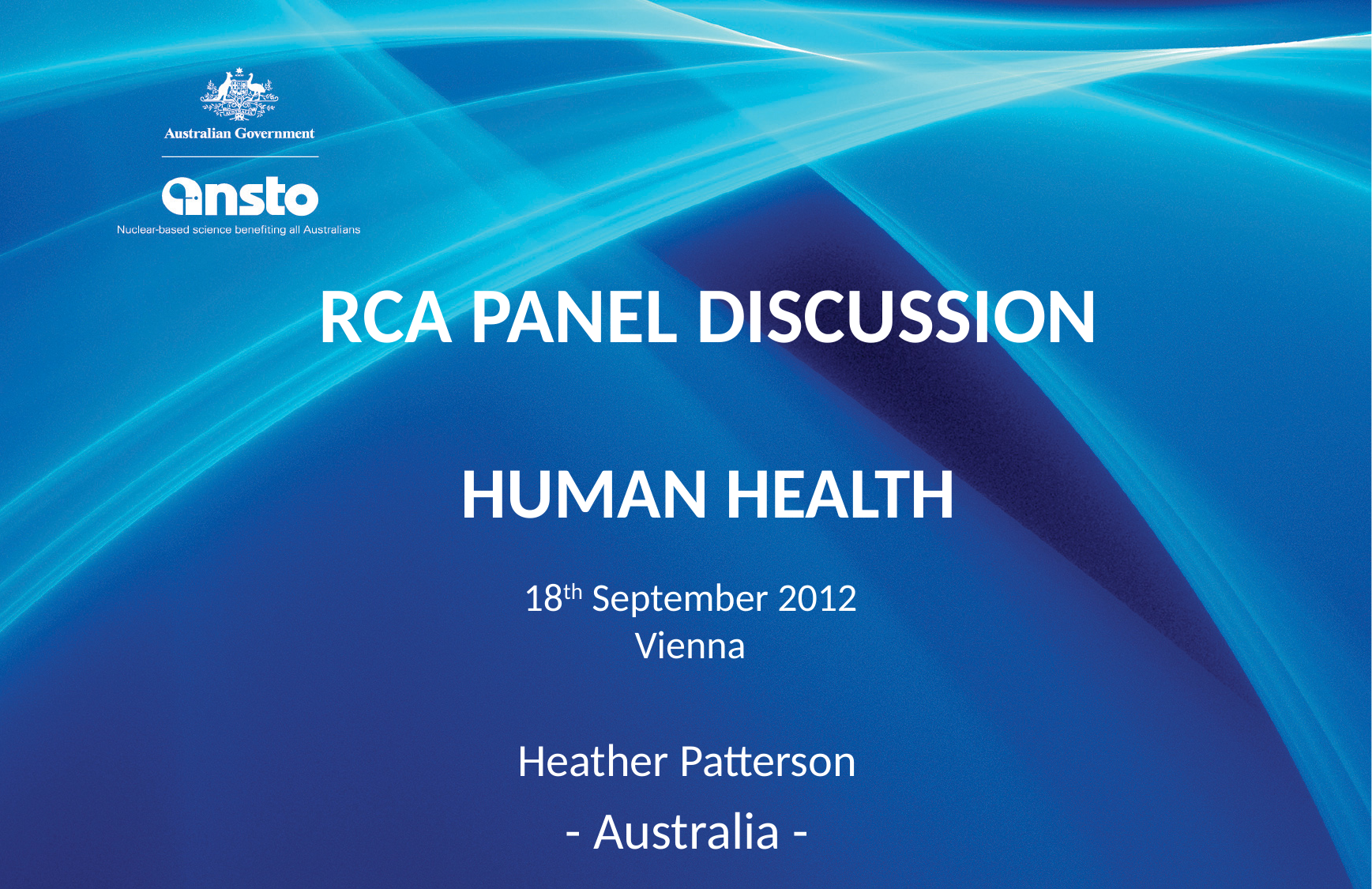

RCA PANEL DISCUSSION

HUMAN HEALTH

18th September 2012
Vienna
Heather Patterson
- Australia -